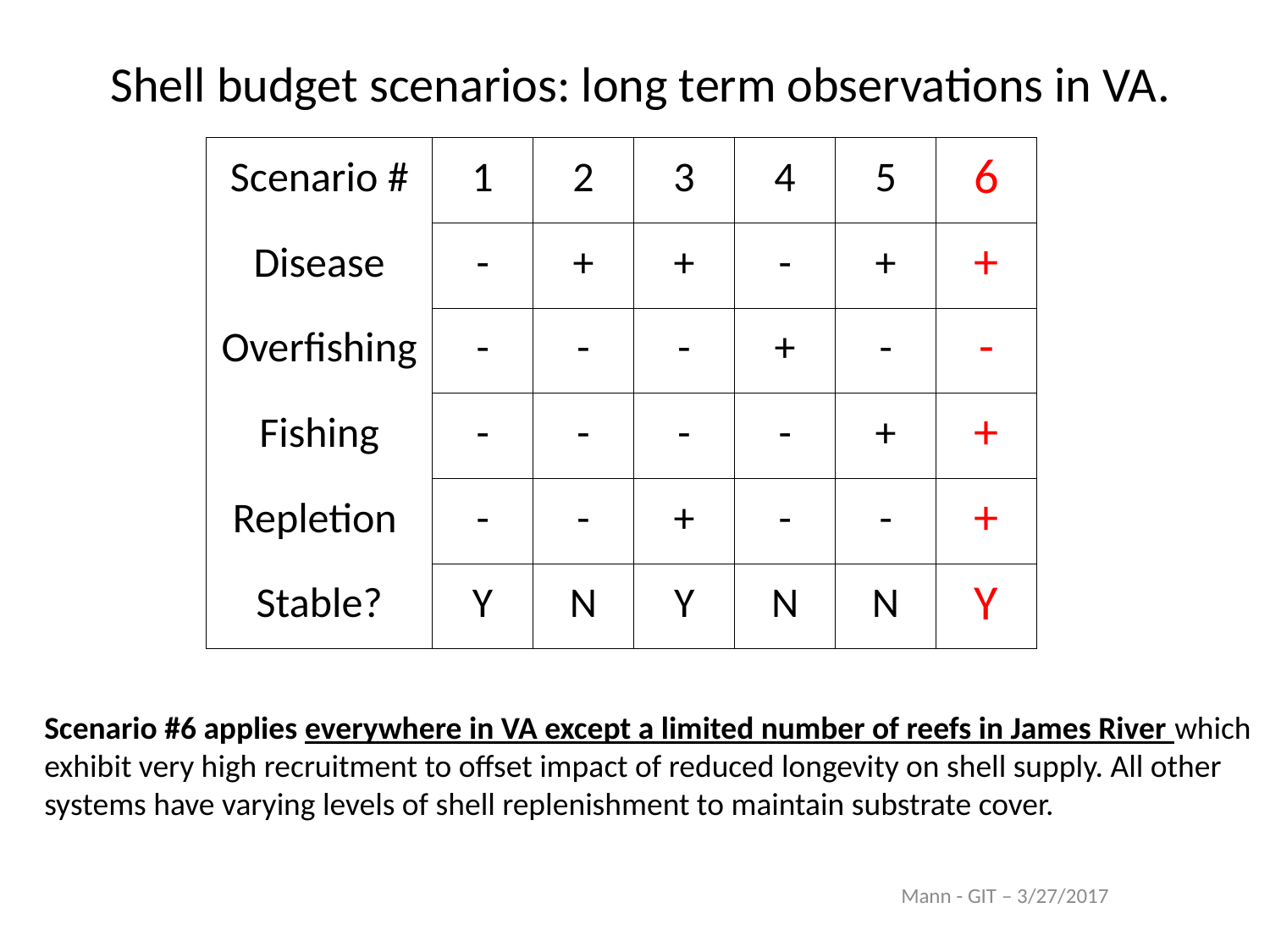

# Shell budget scenarios: long term observations in VA.
| Scenario # | 1 | 2 | 3 | 4 | 5 | 6 |
| --- | --- | --- | --- | --- | --- | --- |
| Disease | - | + | + | - | + | + |
| Overfishing | - | - | - | + | - | - |
| Fishing | - | - | - | - | + | + |
| Repletion | - | - | + | - | - | + |
| Stable? | Y | N | Y | N | N | Y |
Scenario #6 applies everywhere in VA except a limited number of reefs in James River which
exhibit very high recruitment to offset impact of reduced longevity on shell supply. All other
systems have varying levels of shell replenishment to maintain substrate cover.
Mann - GIT – 3/27/2017